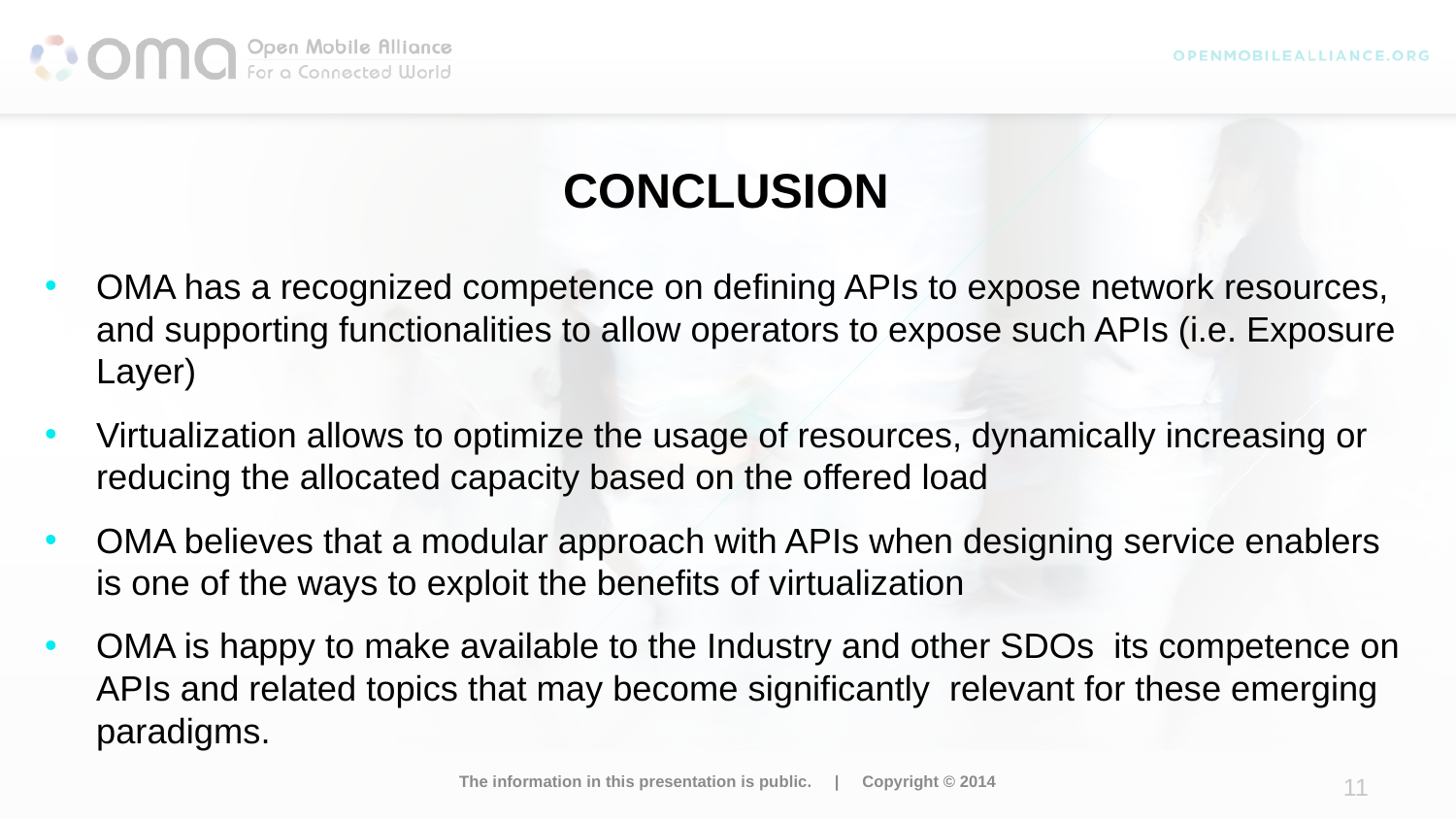

# Conclusion
OMA has a recognized competence on defining APIs to expose network resources, and supporting functionalities to allow operators to expose such APIs (i.e. Exposure Layer)
Virtualization allows to optimize the usage of resources, dynamically increasing or reducing the allocated capacity based on the offered load
OMA believes that a modular approach with APIs when designing service enablers is one of the ways to exploit the benefits of virtualization
OMA is happy to make available to the Industry and other SDOs  its competence on APIs and related topics that may become significantly  relevant for these emerging paradigms.

The information in this presentation is public.     |     Copyright © 2014
11